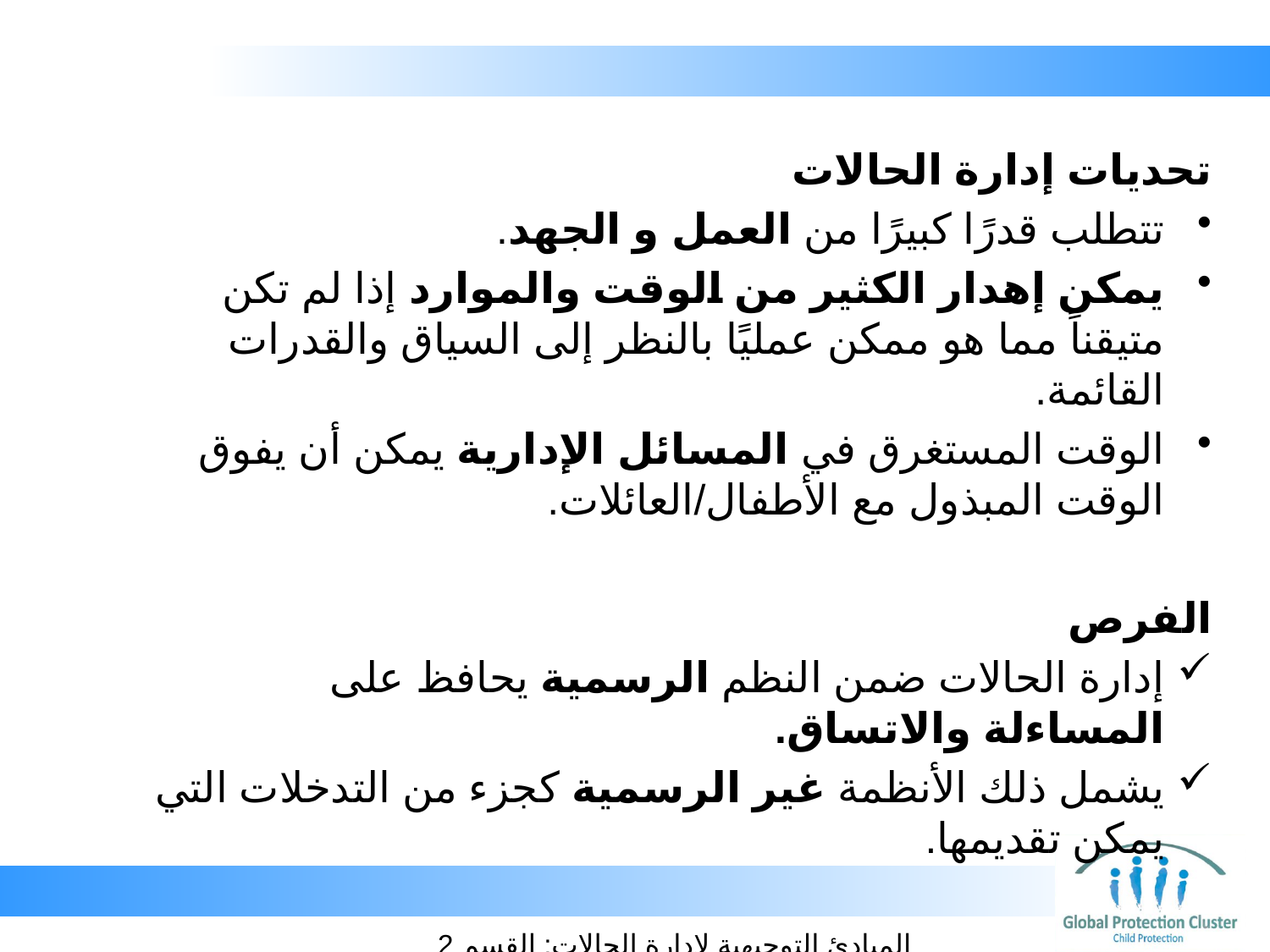

تحديات إدارة الحالات
تتطلب قدرًا كبيرًا من العمل و الجهد.
يمكن إهدار الكثير من الوقت والموارد إذا لم تكن متيقناً مما هو ممكن عمليًا بالنظر إلى السياق والقدرات القائمة.
الوقت المستغرق في المسائل الإدارية يمكن أن يفوق الوقت المبذول مع الأطفال/العائلات.

الفرص
إدارة الحالات ضمن النظم الرسمية يحافظ على المساءلة والاتساق.
يشمل ذلك الأنظمة غير الرسمية كجزء من التدخلات التي يمكن تقديمها.

المبادئ التوجيهية لإدارة الحالات: القسم 2